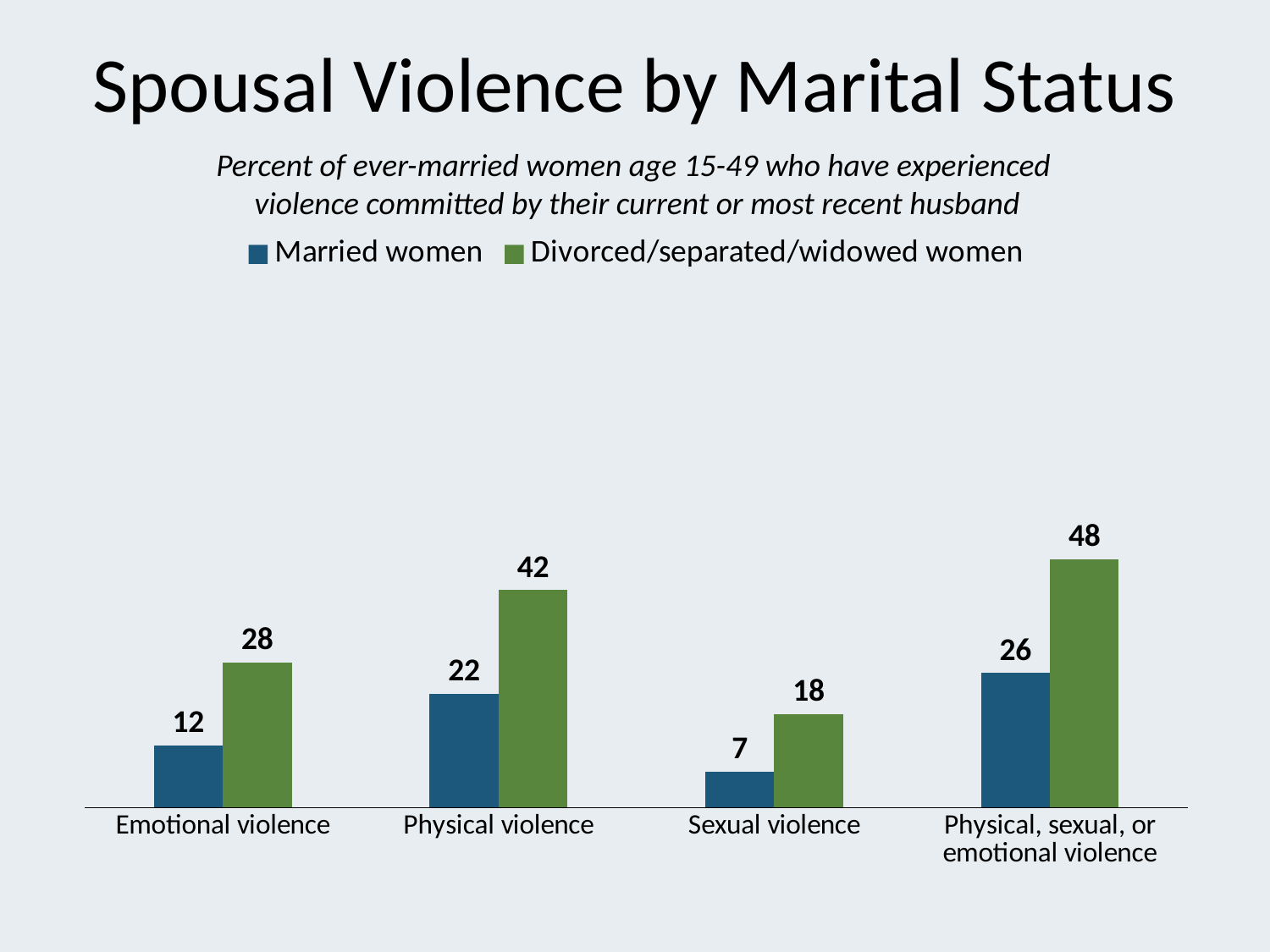

# Spousal Violence by Marital Status
Percent of ever-married women age 15-49 who have experienced
violence committed by their current or most recent husband

### Chart

| Category | Married women | Divorced/separated/widowed women |
|---|---|---|
| Emotional violence | 12.0 | 28.0 |
| Physical violence | 22.0 | 42.0 |
| Sexual violence | 7.0 | 18.0 |
| Physical, sexual, or emotional violence | 26.0 | 48.0 |